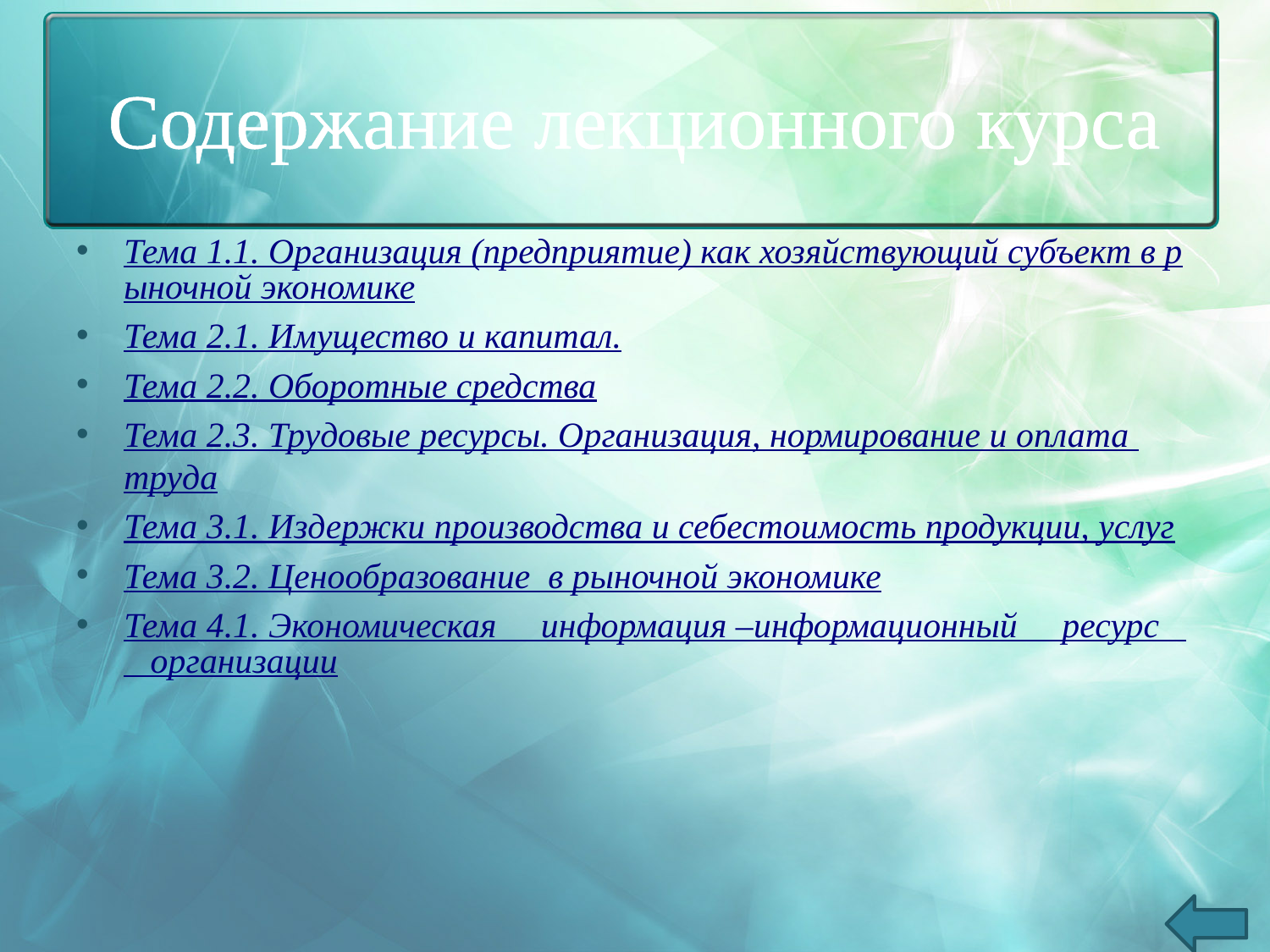

# Содержание лекционного курса
Тема 1.1. Организация (предприятие) как хозяйствующий субъект в рыночной экономике
Тема 2.1. Имущество и капитал.
Тема 2.2. Оборотные средства
Тема 2.3. Трудовые ресурсы. Организация, нормирование и оплата труда
Тема 3.1. Издержки производства и себестоимость продукции, услуг
Тема 3.2. Ценообразование  в рыночной экономике
Тема 4.1. Экономическая     информация –информационный     ресурс      организации